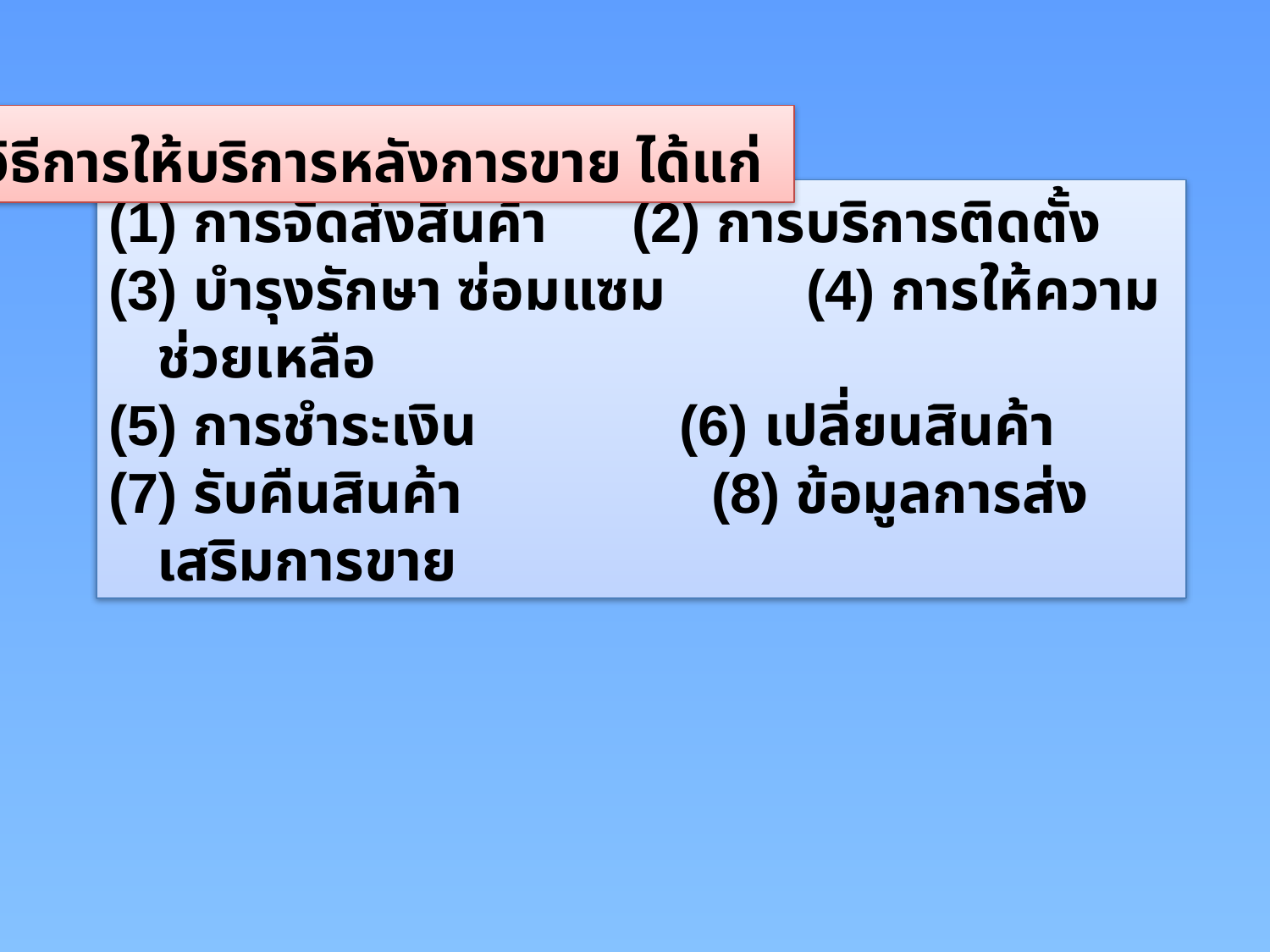

วิธีการให้บริการหลังการขาย ได้แก่
(1) การจัดส่งสินค้า 	 (2) การบริการติดตั้ง
(3) บำรุงรักษา ซ่อมแซม 	 (4) การให้ความช่วยเหลือ
(5) การชำระเงิน 		 (6) เปลี่ยนสินค้า
(7) รับคืนสินค้า                 (8) ข้อมูลการส่งเสริมการขาย